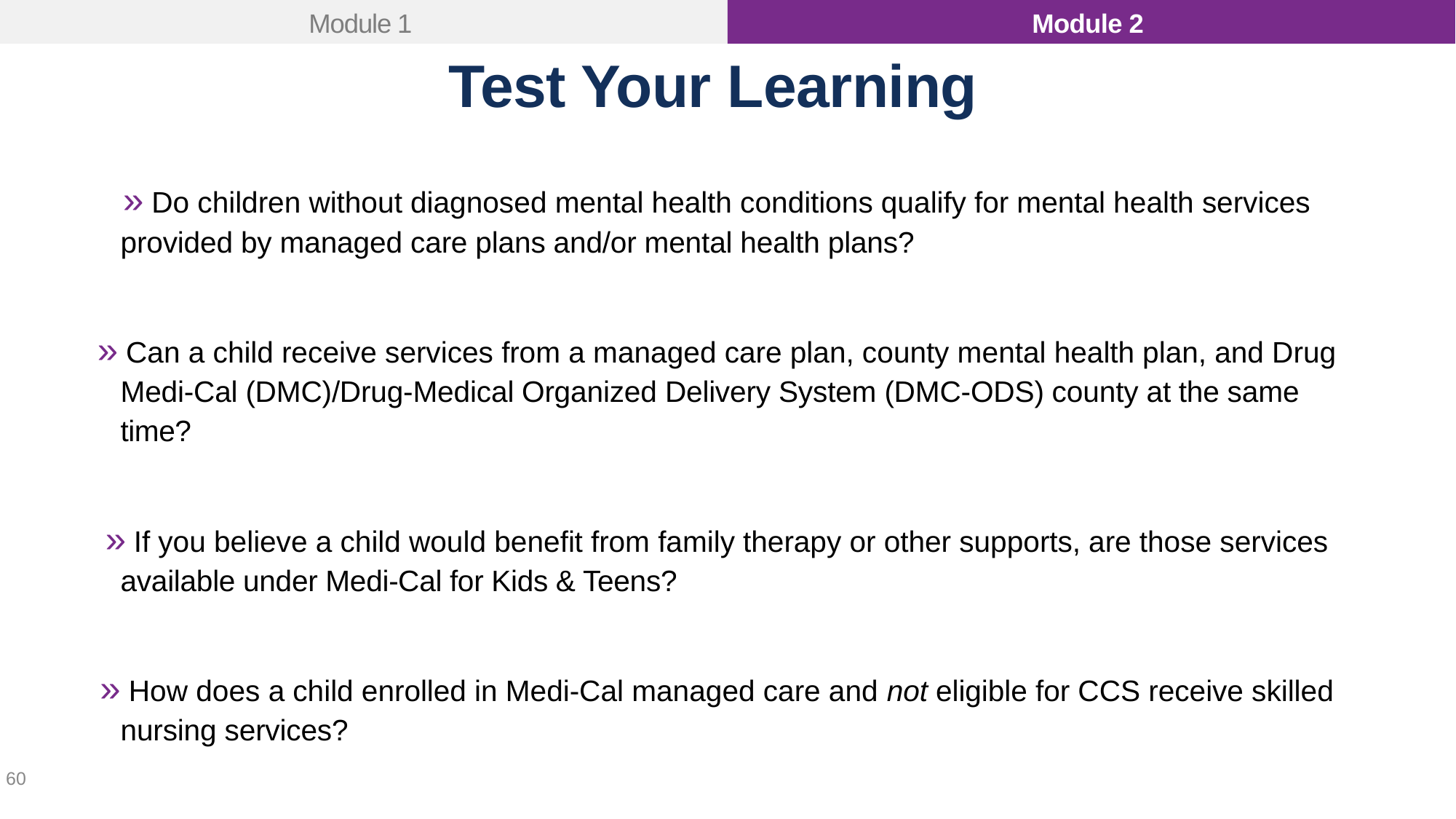

Module 1
Module 2
Test Your Learning
» Do children without diagnosed mental health conditions qualify for mental health services
provided by managed care plans and/or mental health plans?
» Can a child receive services from a managed care plan, county mental health plan, and Drug
Medi-Cal (DMC)/Drug-Medical Organized Delivery System (DMC-ODS) county at the same
time?
» If you believe a child would benefit from family therapy or other supports, are those services
available under Medi-Cal for Kids & Teens?
» How does a child enrolled in Medi-Cal managed care and not eligible for CCS receive skilled
nursing services?
60